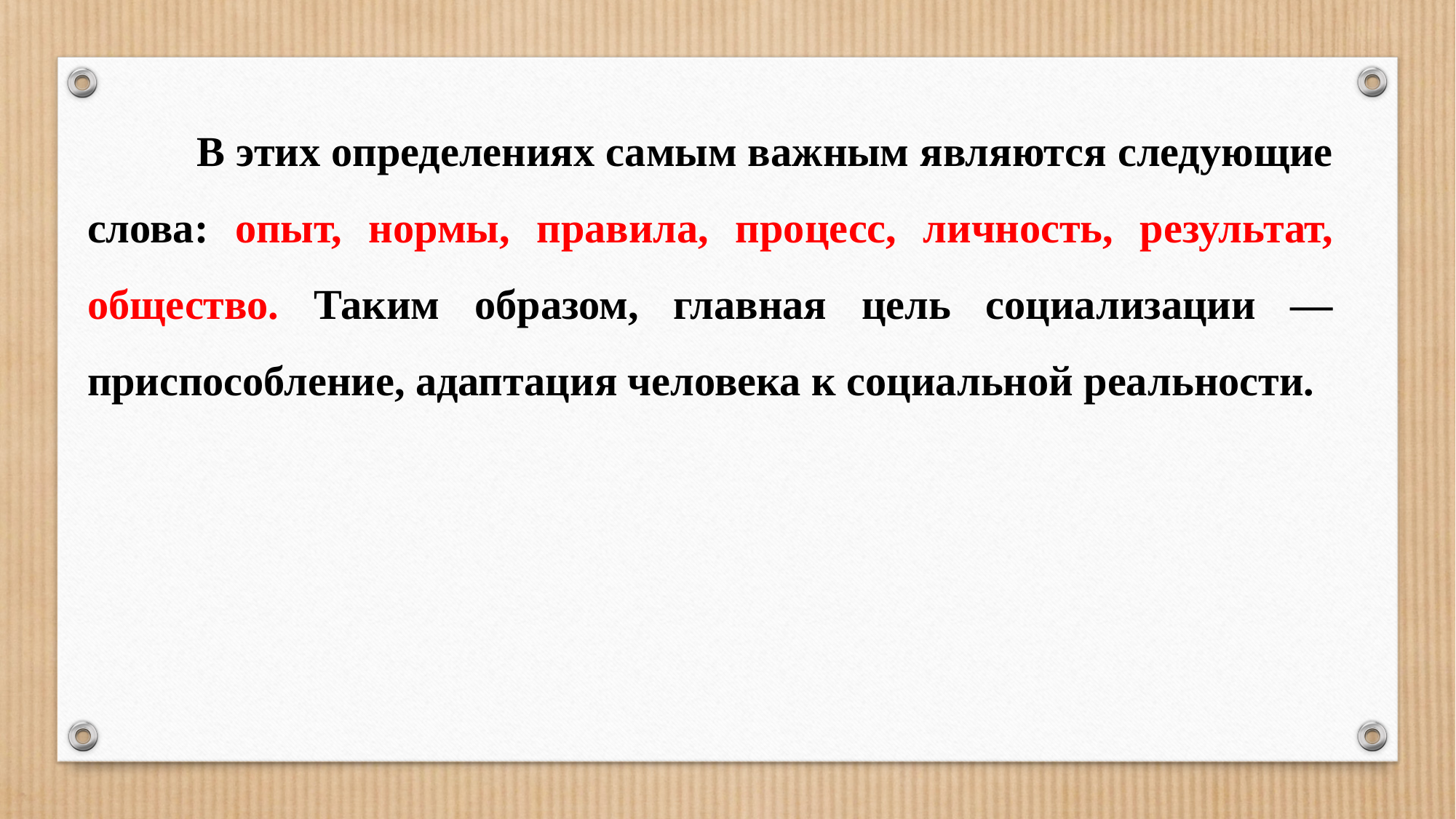

В этих определениях самым важным являются следующие слова: опыт, нормы, правила, процесс, личность, результат, общество. Таким образом, главная цель социализации — приспособление, адаптация человека к социальной реальности.